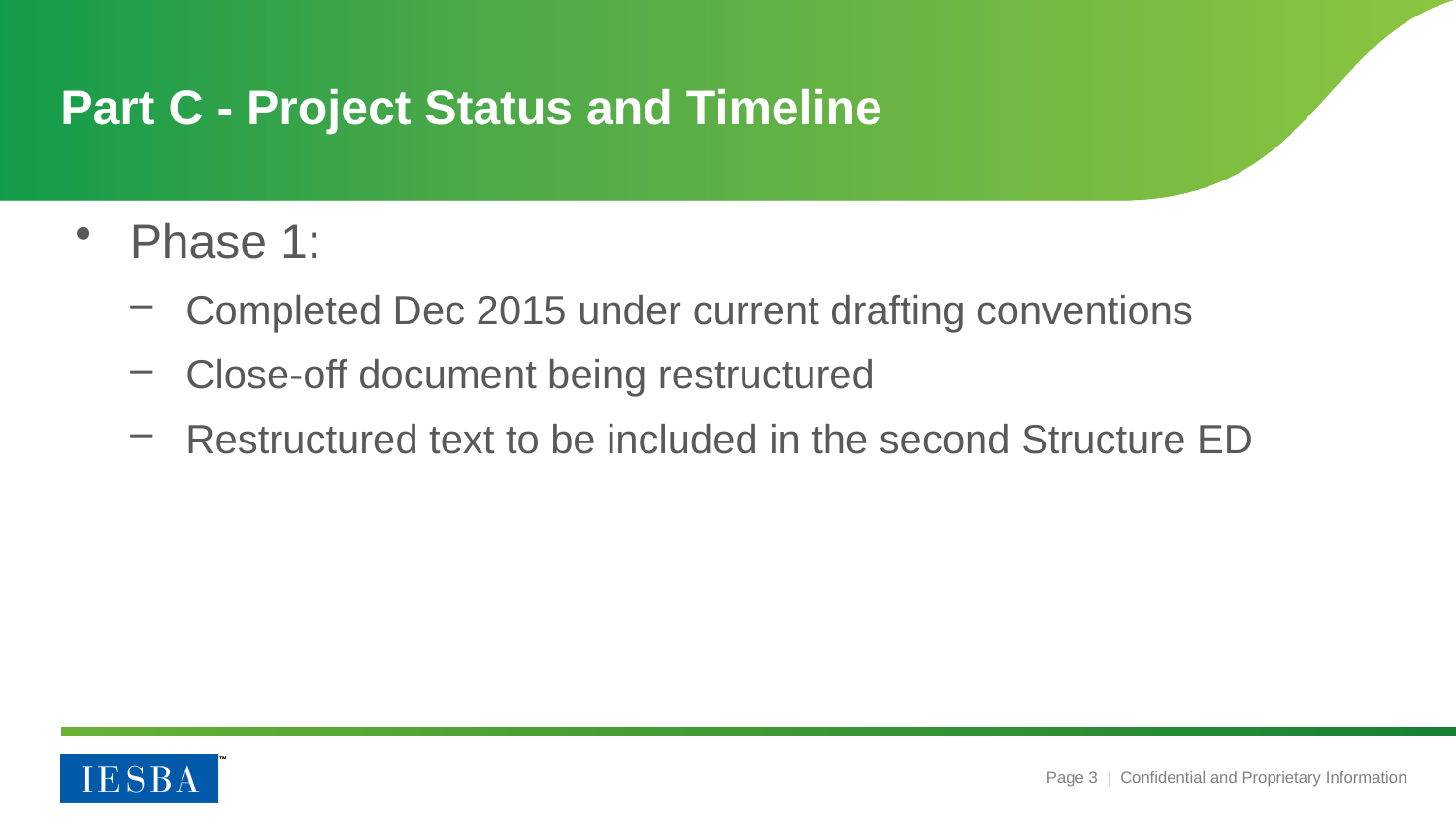

# Part C - Project Status and Timeline
Phase 1:
Completed Dec 2015 under current drafting conventions
Close-off document being restructured
Restructured text to be included in the second Structure ED